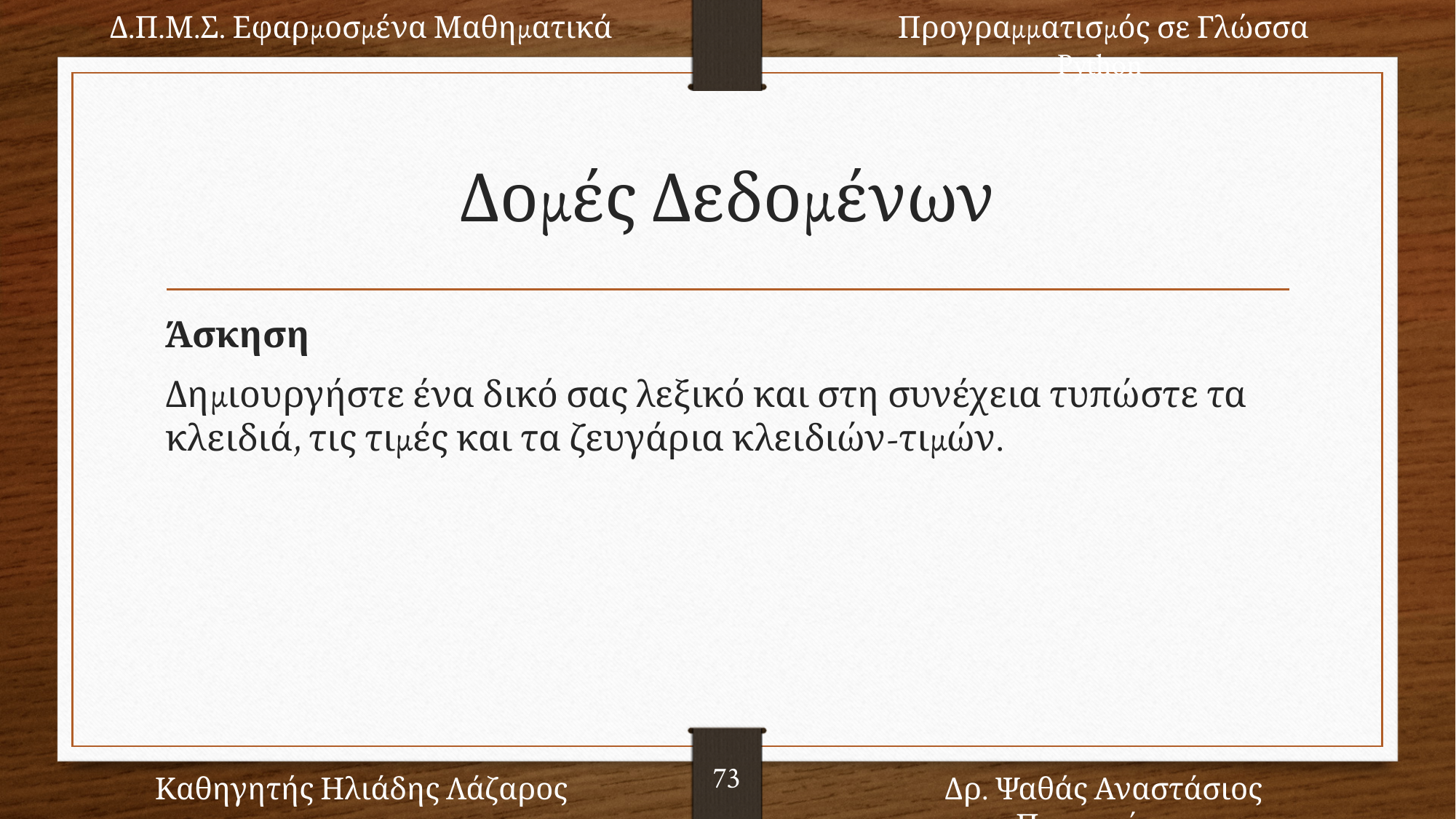

Δ.Π.Μ.Σ. Εφαρμοσμένα Μαθηματικά
Προγραμματισμός σε Γλώσσα Python
73
Καθηγητής Ηλιάδης Λάζαρος
Δρ. Ψαθάς Αναστάσιος Παναγιώτης
# Δομές Δεδομένων
Άσκηση
Δημιουργήστε ένα δικό σας λεξικό και στη συνέχεια τυπώστε τα κλειδιά, τις τιμές και τα ζευγάρια κλειδιών-τιμών.